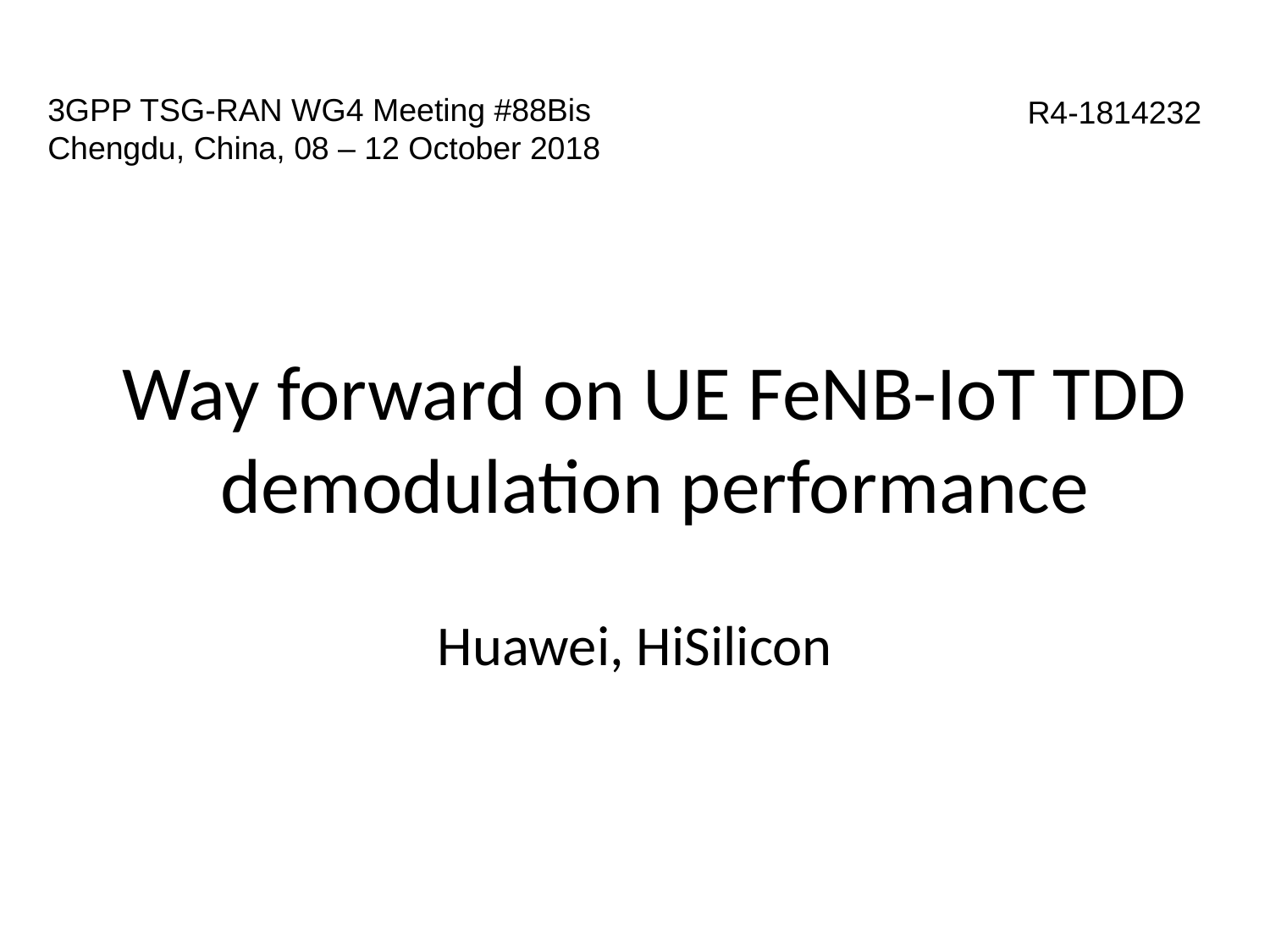

# 3GPP TSG-RAN WG4 Meeting #88Bis Chengdu, China, 08 – 12 October 2018
R4-1814232
Way forward on UE FeNB-IoT TDD demodulation performance
Huawei, HiSilicon